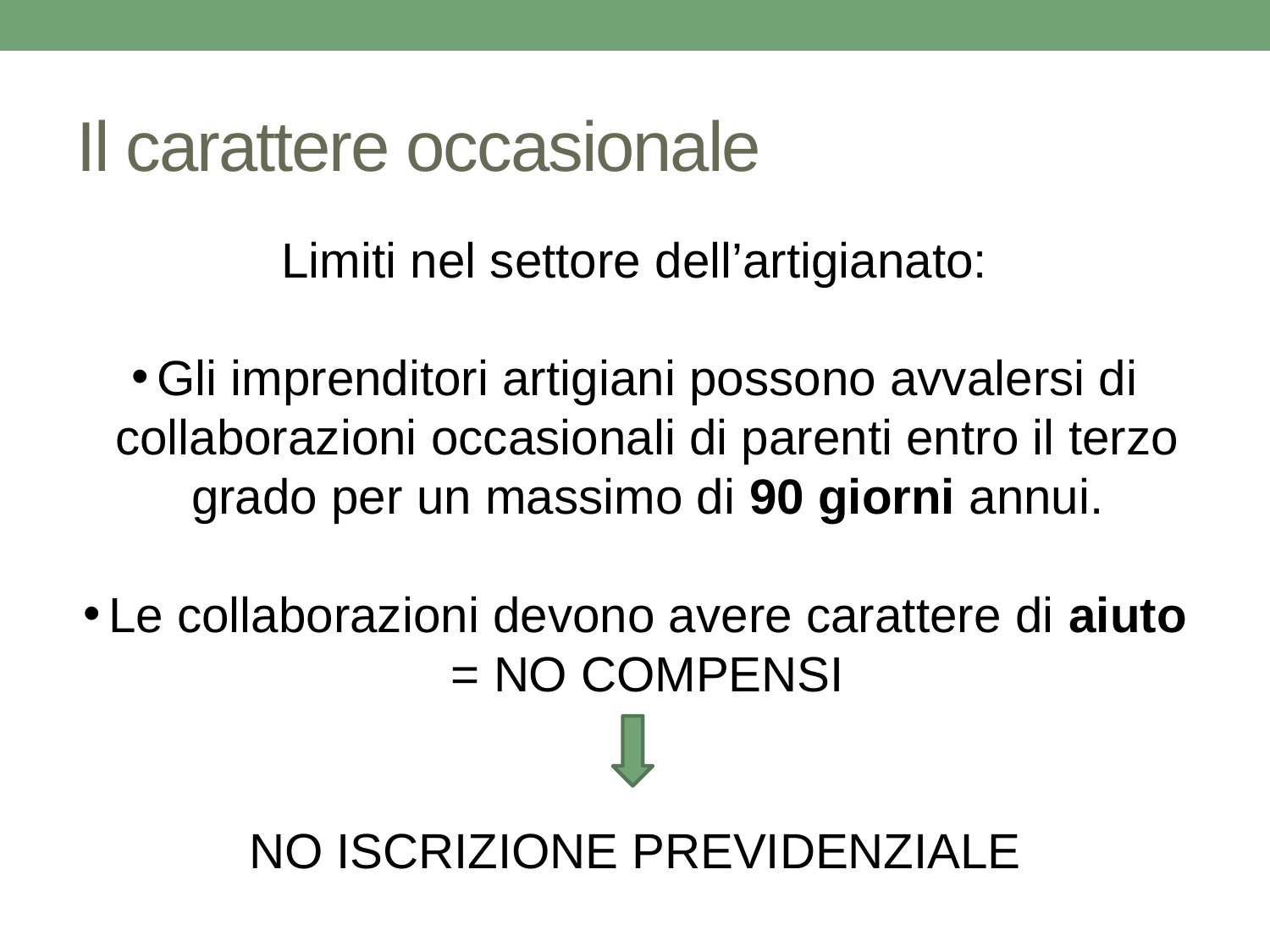

# Il carattere occasionale
Limiti nel settore dell’artigianato:

Gli imprenditori artigiani possono avvalersi di collaborazioni occasionali di parenti entro il terzo grado per un massimo di 90 giorni annui.

Le collaborazioni devono avere carattere di aiuto = NO COMPENSI

NO ISCRIZIONE PREVIDENZIALE